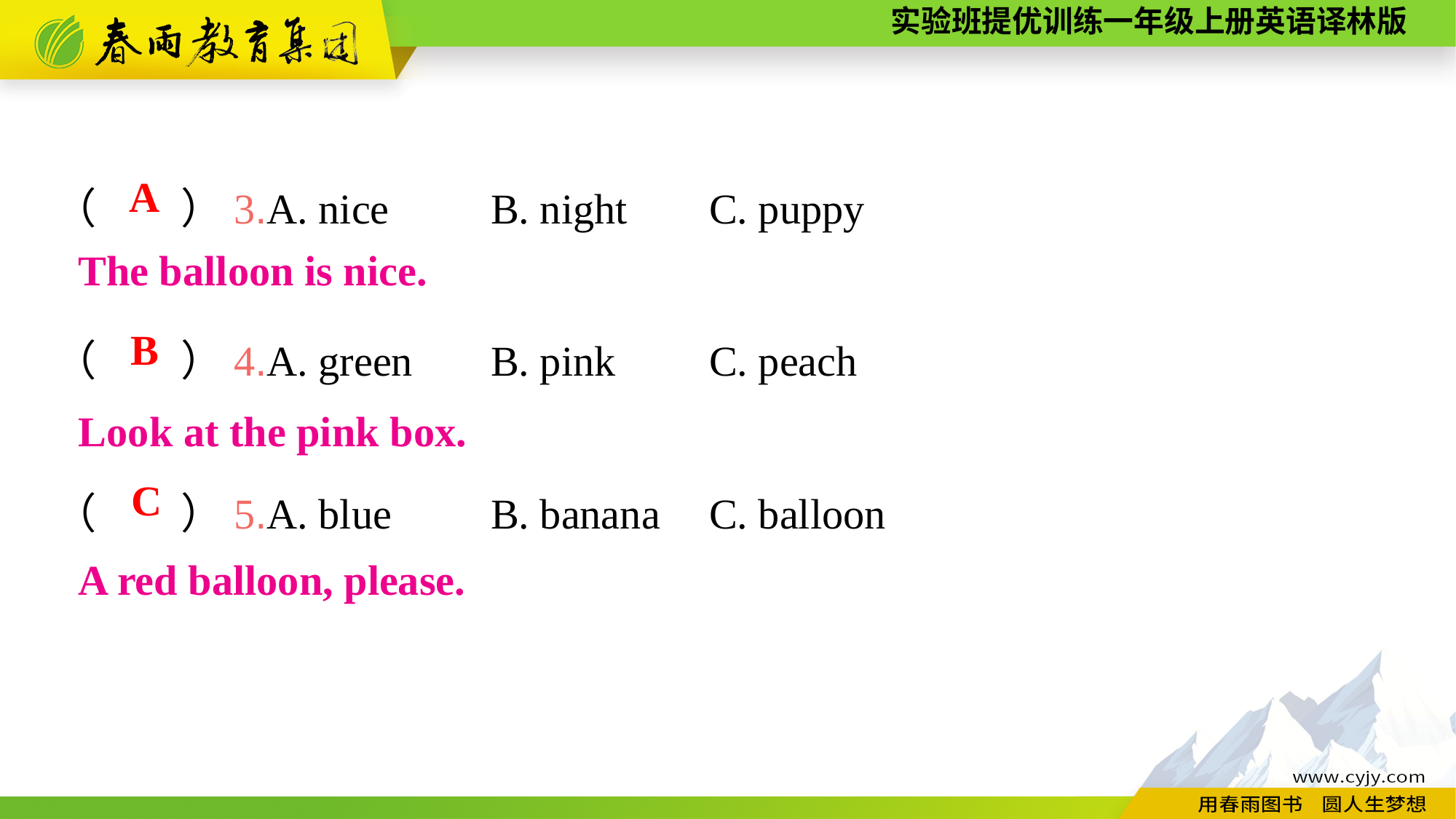

（　　）3.A. nice	B. night	C. puppy

（　　）4.A. green	B. pink	C. peach

（　　）5.A. blue	B. banana	C. balloon
A
The balloon is nice.
B
Look at the pink box.
C
A red balloon, please.